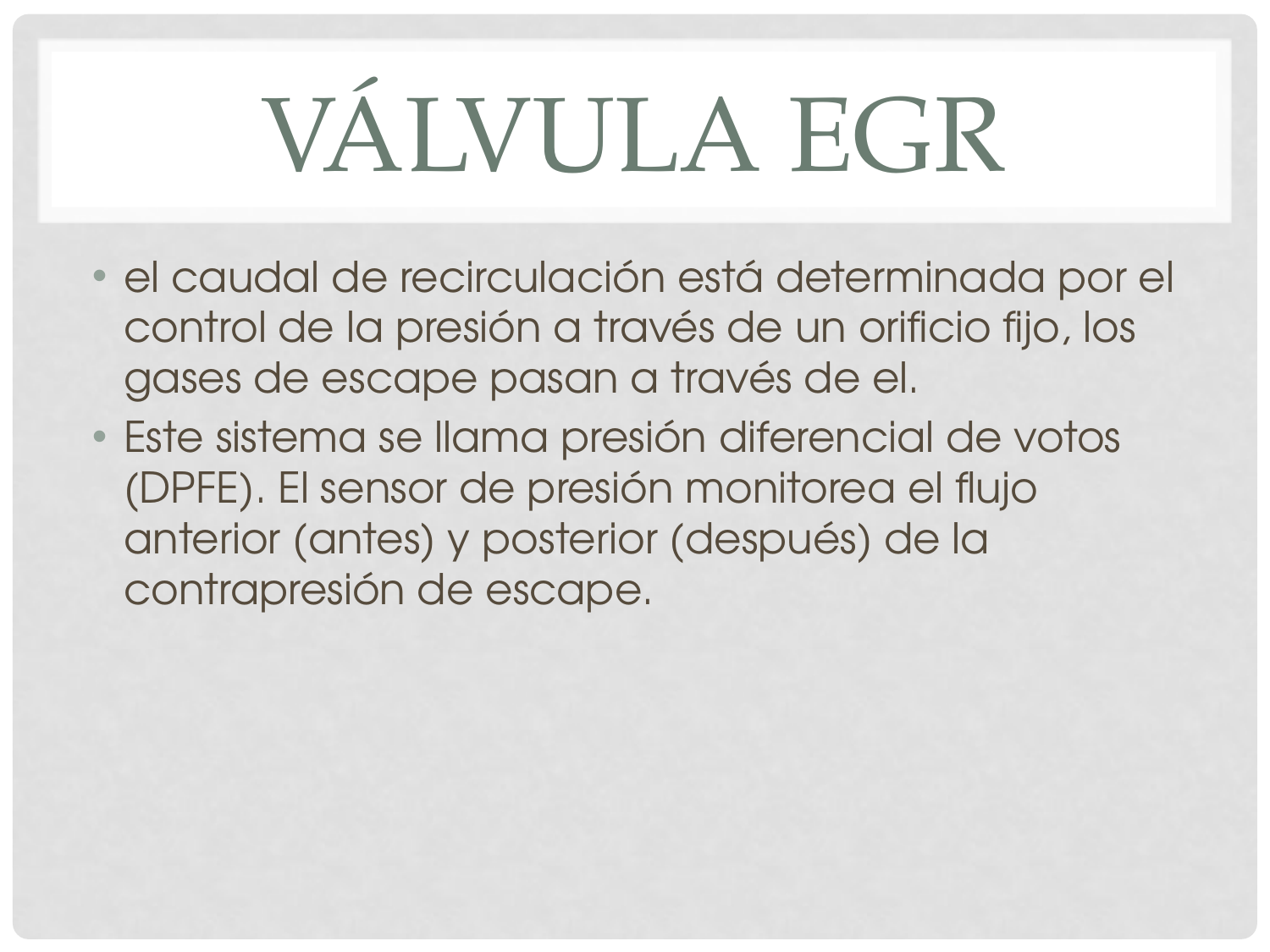

# Válvula egr
el caudal de recirculación está determinada por el control de la presión a través de un orificio fijo, los gases de escape pasan a través de el.
Este sistema se llama presión diferencial de votos (DPFE). El sensor de presión monitorea el flujo anterior (antes) y posterior (después) de la contrapresión de escape.